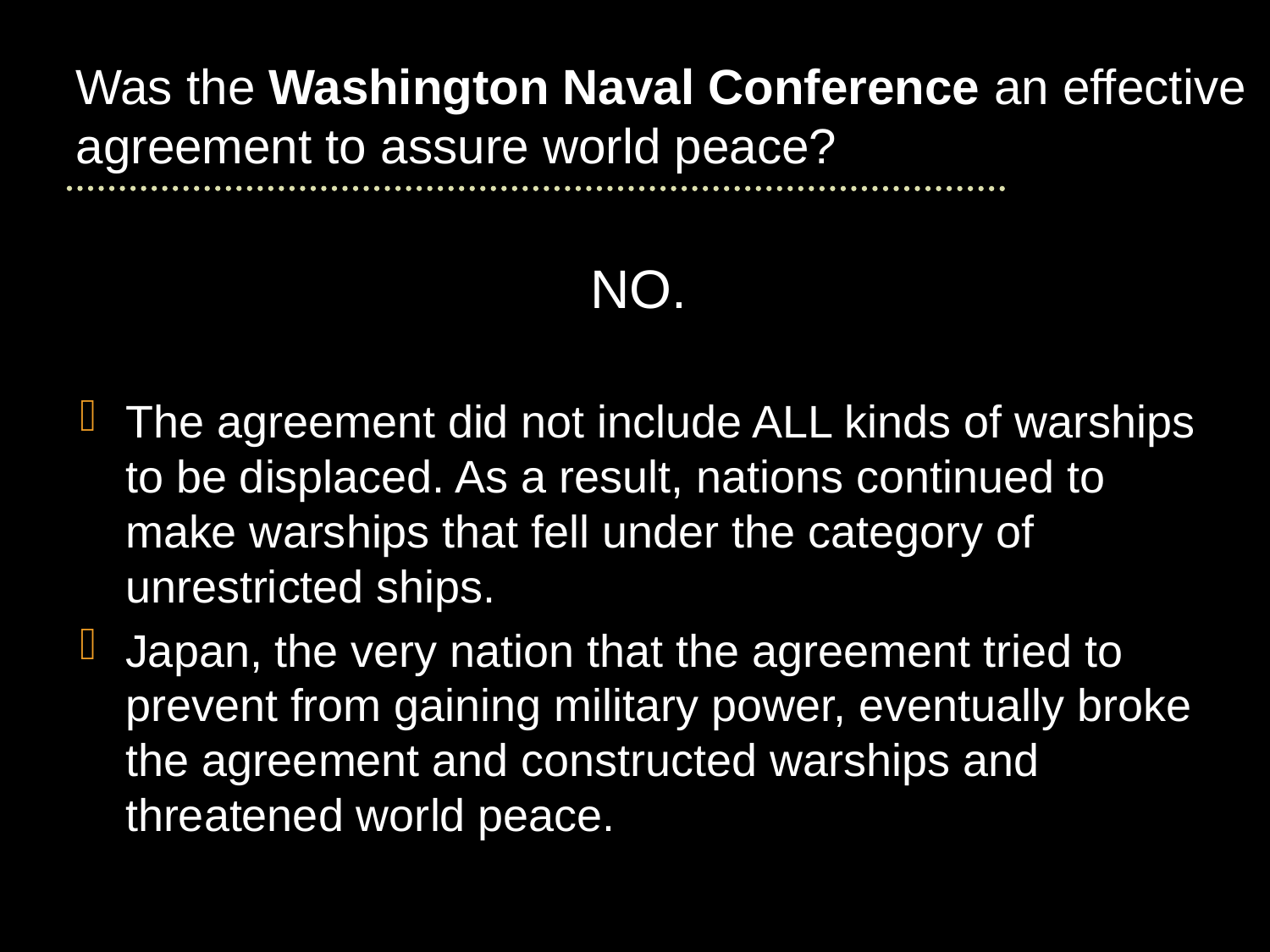

# Was the Washington Naval Conference an effective agreement to assure world peace?
NO.

The agreement did not include ALL kinds of warships to be displaced. As a result, nations continued to make warships that fell under the category of unrestricted ships.
Japan, the very nation that the agreement tried to prevent from gaining military power, eventually broke the agreement and constructed warships and threatened world peace.